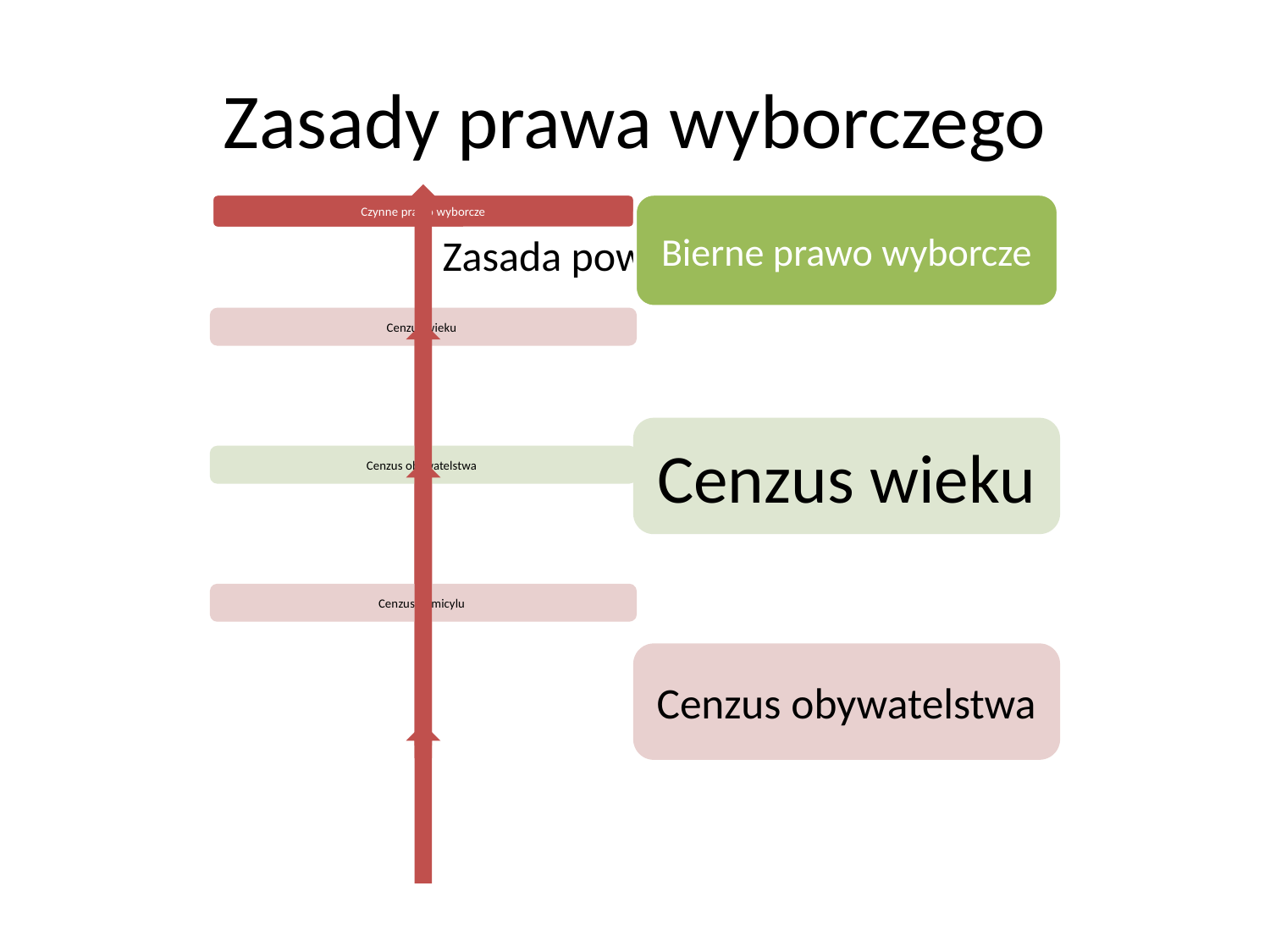

# Zasady prawa wyborczego
Czynne prawo wyborcze
Cenzus wieku
Cenzus obywatelstwa
Bierne prawo wyborcze
Cenzus wieku
Cenzus obywatelstwa
Cenzus domicylu
Zasada powszechności